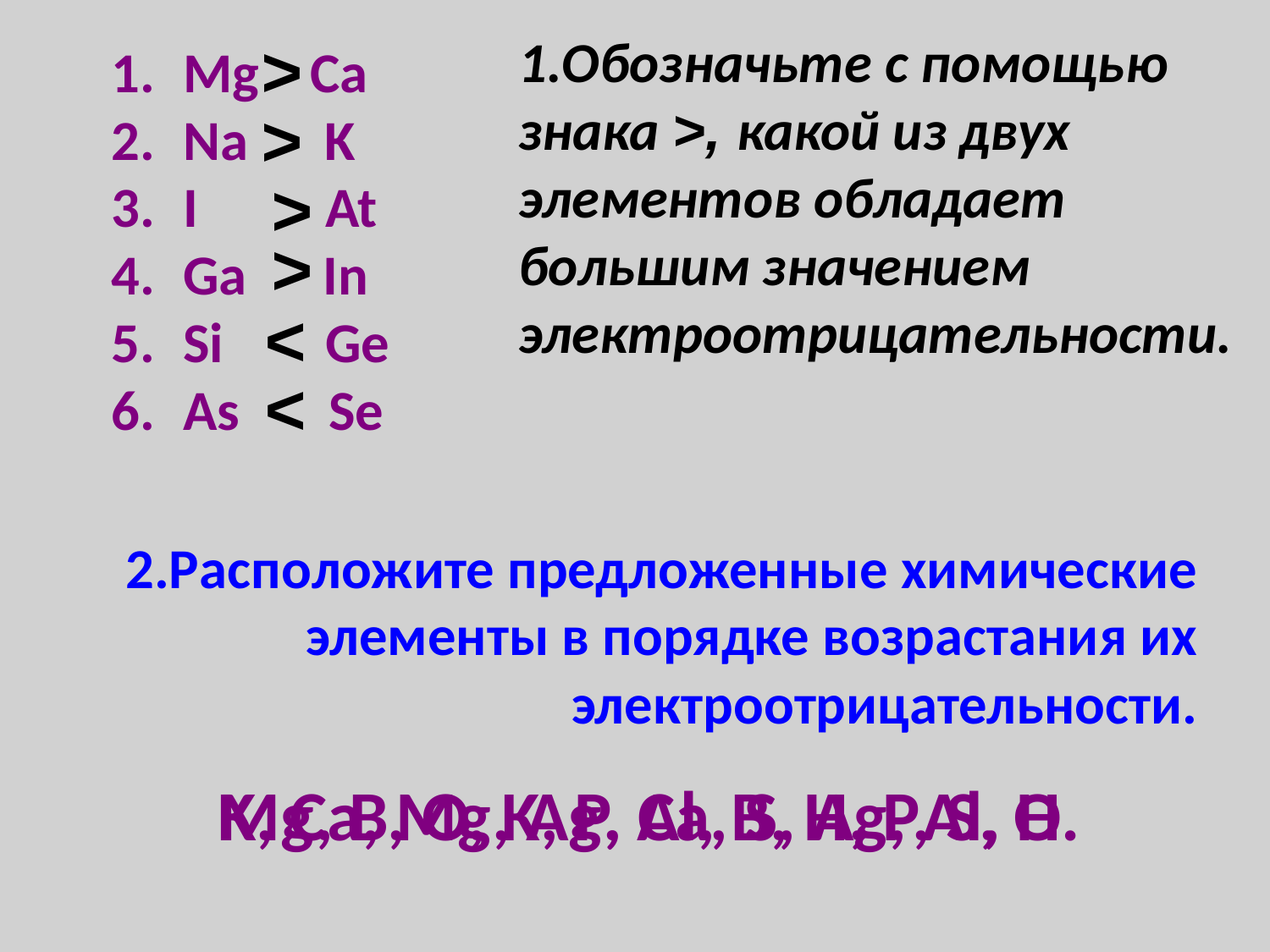

>
>
>
>
>
>
1.Обозначьте с помощью знака >, какой из двух элементов обладает большим значением электроотрицательности.
Mg    Ca
Na      K
I          At
Ga      In
Si        Ge
As       Se

2.Расположите предложенные химические элементы в порядке возрастания их электроотрицательности.
K, Ca, Mg, Ag, Al, B, H, P, S, O
Мg, B, O, K, P, Ca, S, Ag, Al, H.